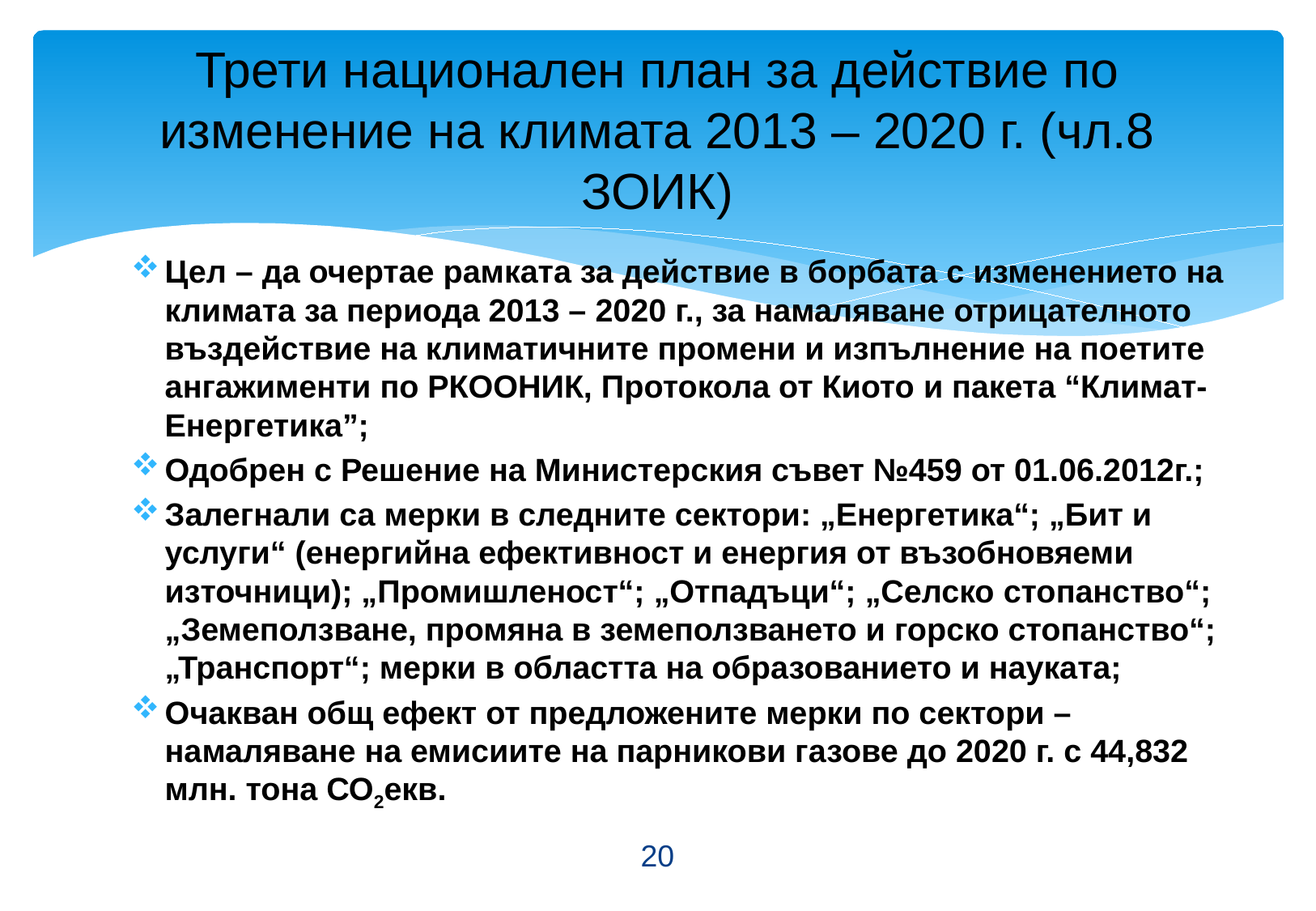

# Трети национален план за действие по изменение на климата 2013 – 2020 г. (чл.8 ЗОИК)
Цел – да очертае рамката за действие в борбата с изменението на климата за периода 2013 – 2020 г., за намаляване отрицателното въздействие на климатичните промени и изпълнение на поетите ангажименти по РКООНИК, Протокола от Киото и пакета “Климат-Енергетика”;
Одобрен с Решение на Министерския съвет №459 от 01.06.2012г.;
Залегнали са мерки в следните сектори: „Енергетика“; „Бит и услуги“ (енергийна ефективност и енергия от възобновяеми източници); „Промишленост“; „Отпадъци“; „Селско стопанство“; „Земеползване, промяна в земеползването и горско стопанство“; „Транспорт“; мерки в областта на образованието и науката;
Очакван общ ефект от предложените мерки по сектори – намаляване на емисиите на парникови газове до 2020 г. с 44,832 млн. тона СО2екв.

20